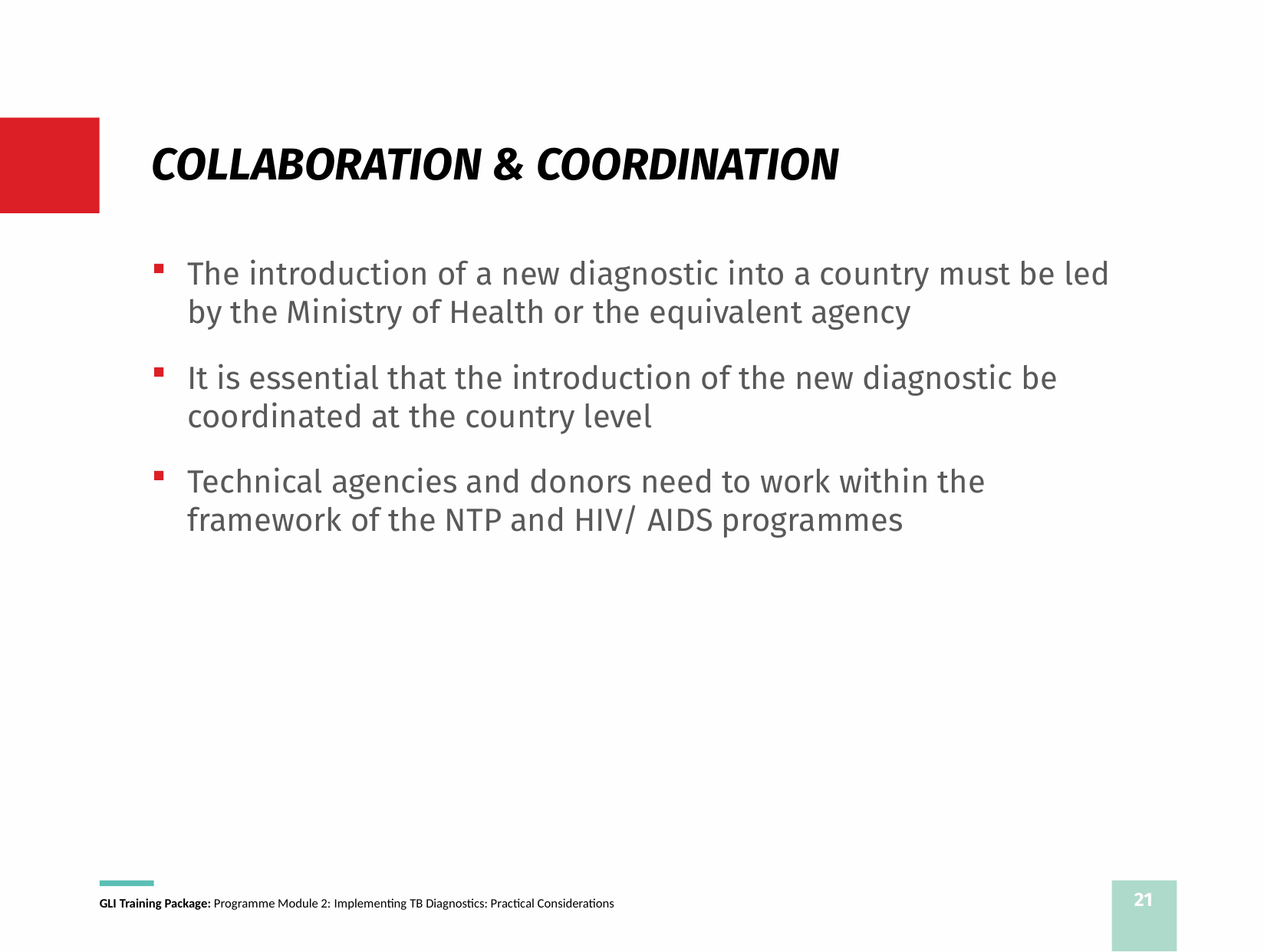

# COLLABORATION & COORDINATION
The introduction of a new diagnostic into a country must be led by the Ministry of Health or the equivalent agency
It is essential that the introduction of the new diagnostic be coordinated at the country level
Technical agencies and donors need to work within the framework of the NTP and HIV/ AIDS programmes